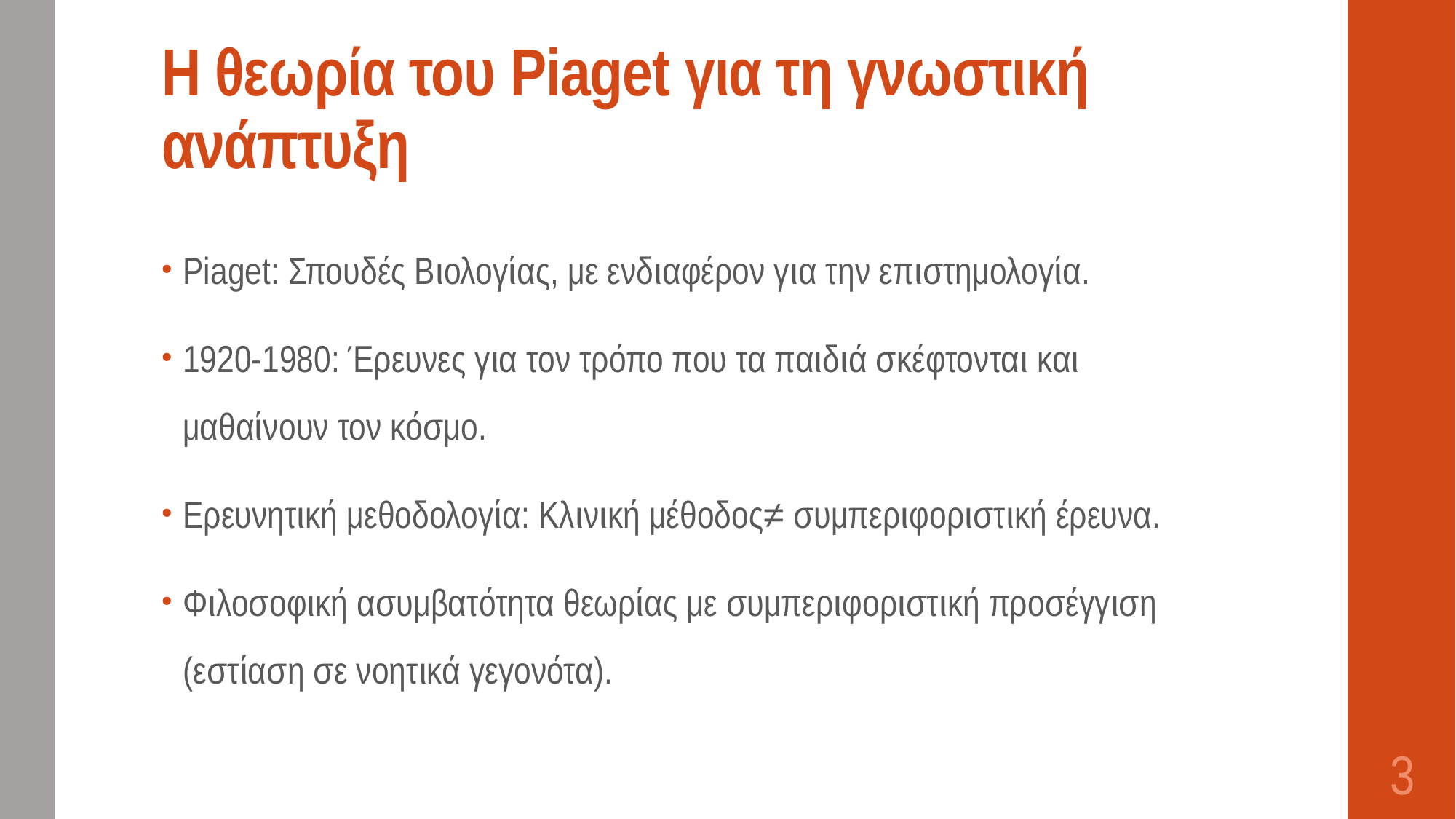

# Η θεωρία του Piaget για τη γνωστική ανάπτυξη
Piaget: Σπουδές Βιολογίας, με ενδιαφέρον για την επιστημολογία.
1920-1980: Έρευνες για τον τρόπο που τα παιδιά σκέφτονται και μαθαίνουν τον κόσμο.
Ερευνητική μεθοδολογία: Κλινική μέθοδος≠ συμπεριφοριστική έρευνα.
Φιλοσοφική ασυμβατότητα θεωρίας με συμπεριφοριστική προσέγγιση (εστίαση σε νοητικά γεγονότα).
3